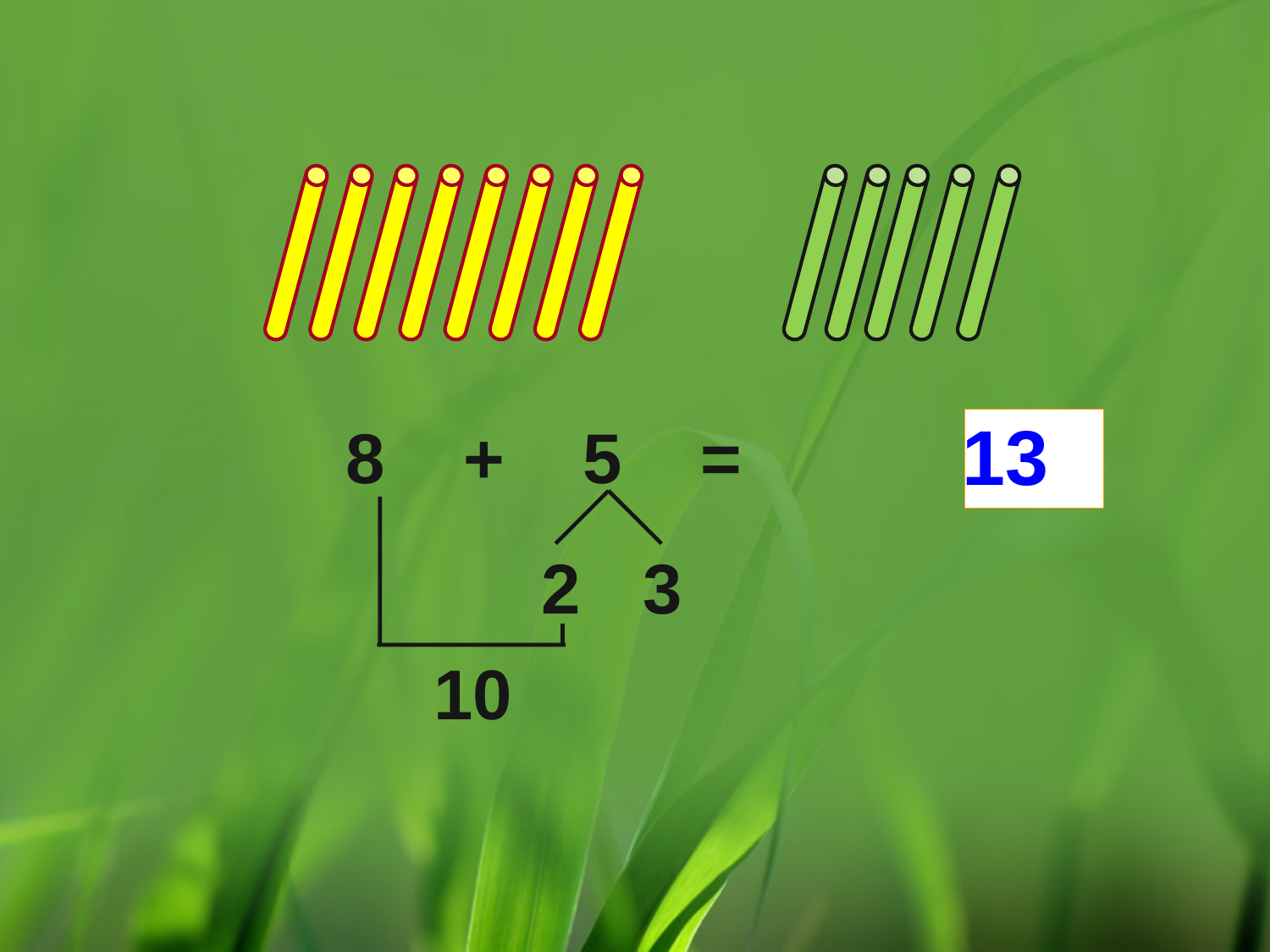

13
8    +    5    =

2
3
10